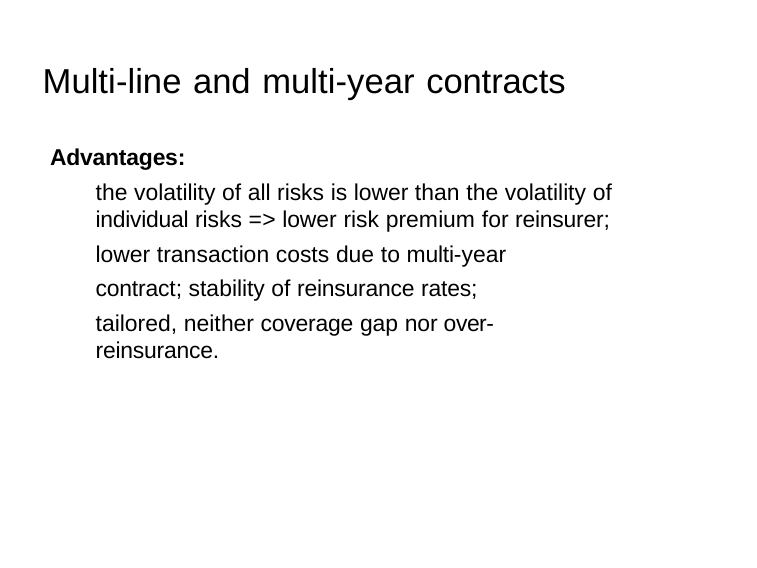

# Multi-line and multi-year contracts
Advantages:
the volatility of all risks is lower than the volatility of individual risks => lower risk premium for reinsurer;
lower transaction costs due to multi-year contract; stability of reinsurance rates;
tailored, neither coverage gap nor over-reinsurance.